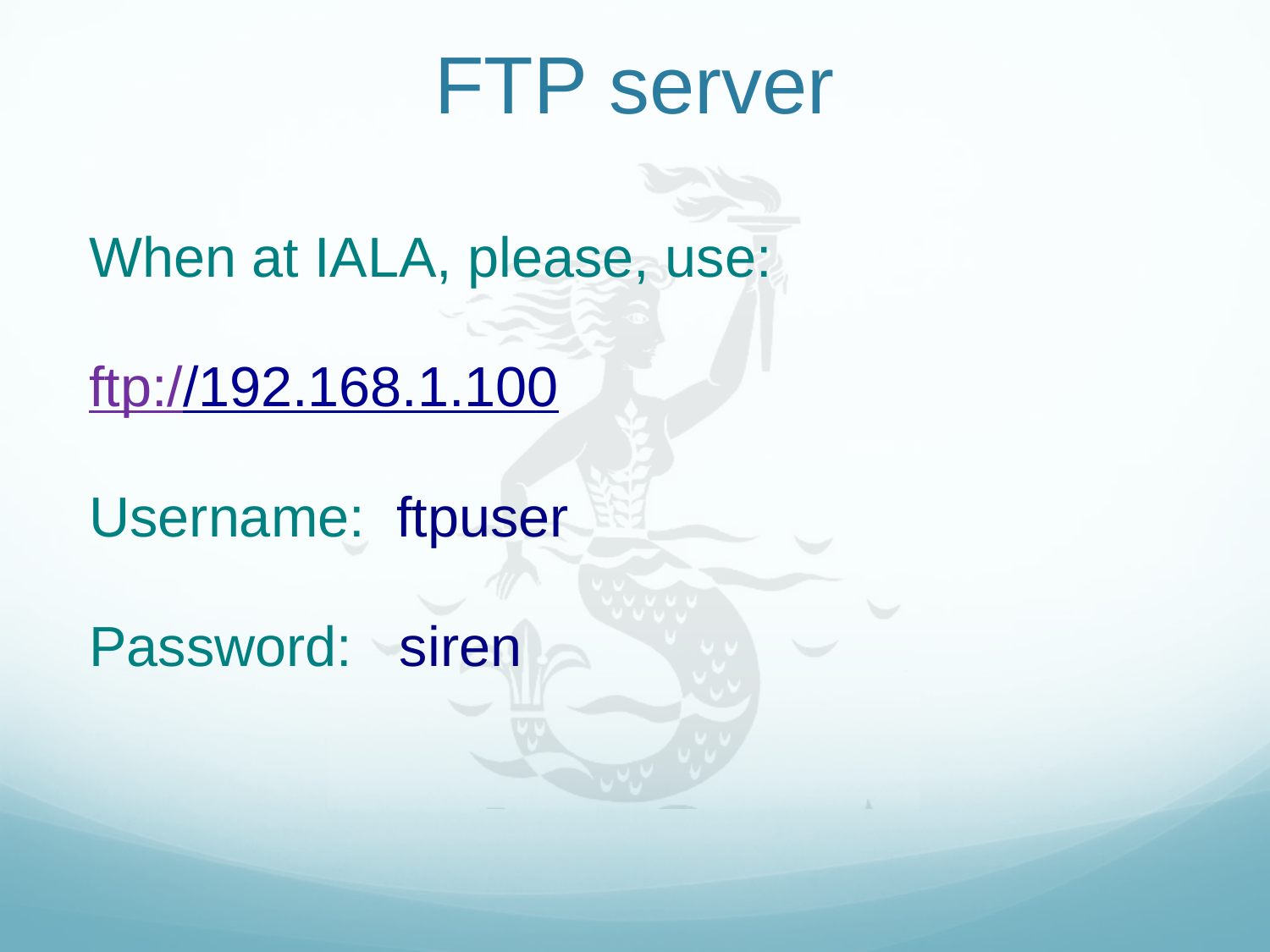

# FTP server
When at IALA, please, use:
ftp://192.168.1.100
Username:  ftpuser
Password:   siren